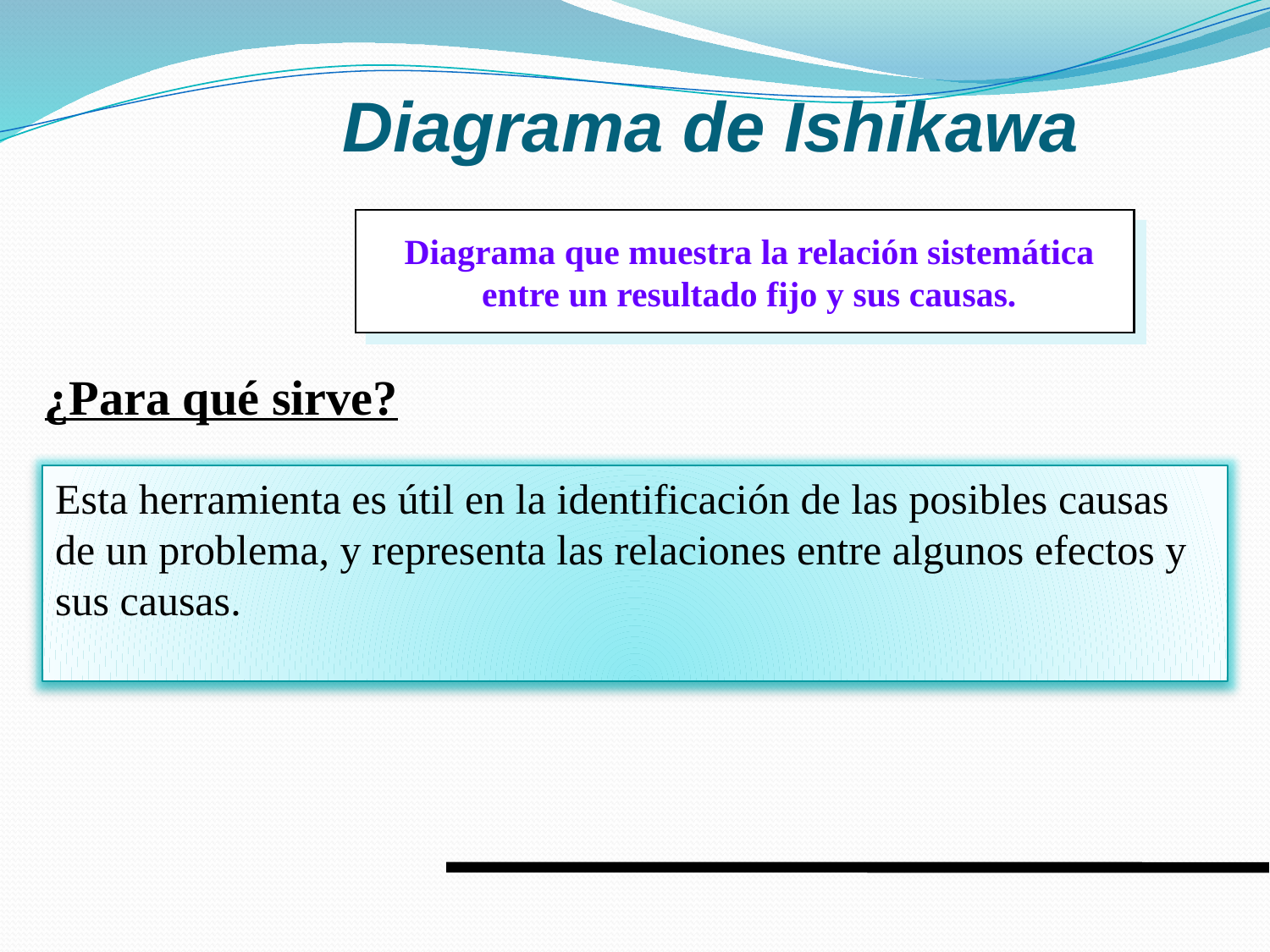

Diagrama de Ishikawa

Diagrama que muestra la relación sistemática entre un resultado fijo y sus causas.

¿Para qué sirve?
Esta herramienta es útil en la identificación de las posibles causas de un problema, y representa las relaciones entre algunos efectos y sus causas.